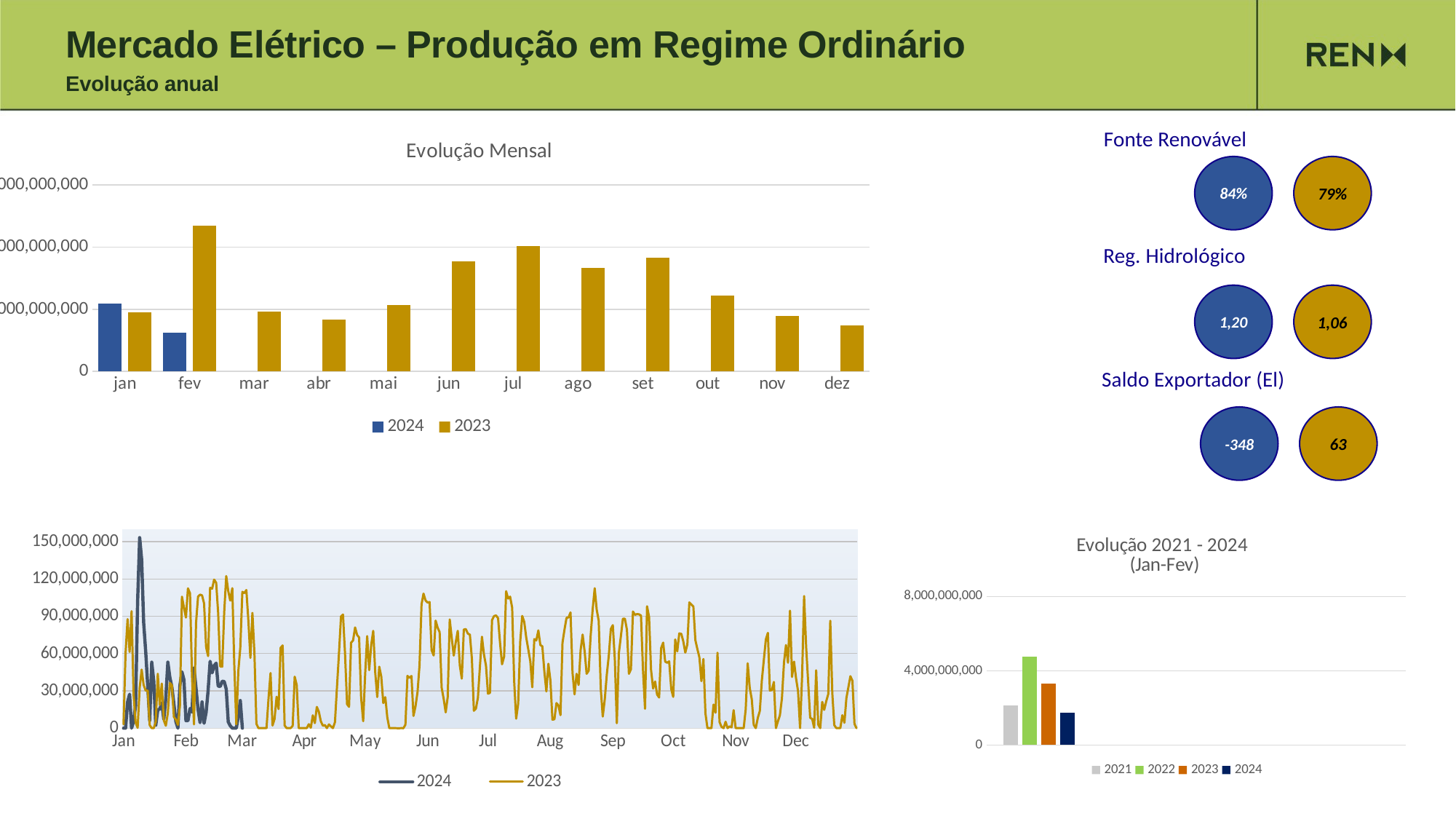

Mercado Elétrico – Produção em Regime Ordinário
Evolução anual

### Chart: Evolução Mensal

| Category | 2024 | 2023 |
|---|---|---|
| jan | 1096262402.0 | 950112274.0 |
| fev | 622499046.0 | 2343455420.0 |
| mar | None | 958883628.0 |
| abr | None | 837993562.0 |
| mai | None | 1069027075.0 |
| jun | None | 1772141722.0 |
| jul | None | 2021548136.0 |
| ago | None | 1670191525.0 |
| set | None | 1824890271.0 |
| out | None | 1223814128.0 |
| nov | None | 888626071.0 |
| dez | None | 744573614.0 |
Fonte Renovável
79%
84%
Reg. Hidrológico
1,06
1,20
Saldo Exportador (El)
63
-348

[unsupported chart]

[unsupported chart]